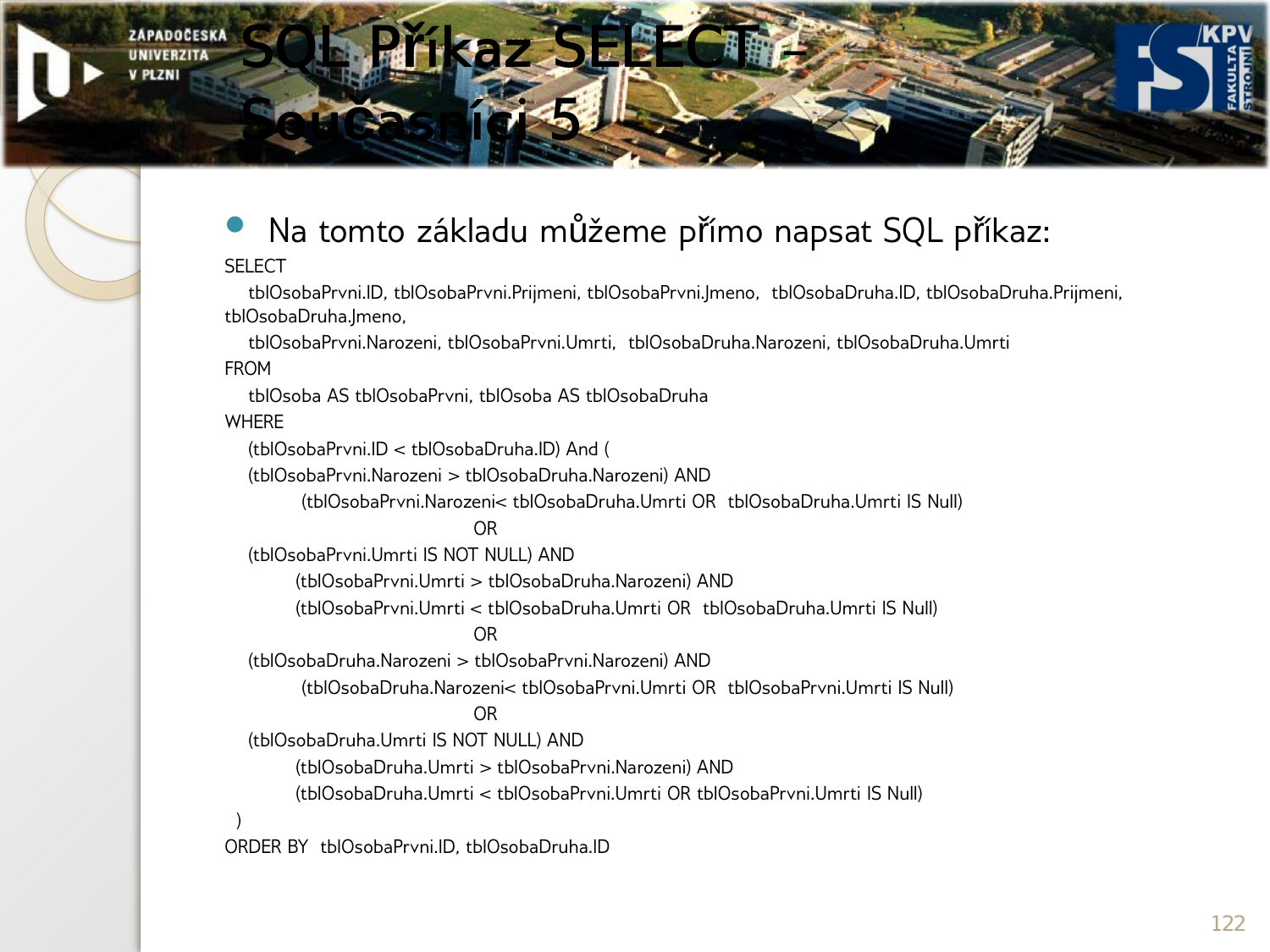

# SQL Příkaz SELECT – Současníci 5
Na tomto základu můžeme přímo napsat SQL příkaz:
SELECT
    tblOsobaPrvni.ID, tblOsobaPrvni.Prijmeni, tblOsobaPrvni.Jmeno,  tblOsobaDruha.ID, tblOsobaDruha.Prijmeni, tblOsobaDruha.Jmeno,
    tblOsobaPrvni.Narozeni, tblOsobaPrvni.Umrti,  tblOsobaDruha.Narozeni, tblOsobaDruha.Umrti
FROM
    tblOsoba AS tblOsobaPrvni, tblOsoba AS tblOsobaDruha
WHERE
    (tblOsobaPrvni.ID < tblOsobaDruha.ID) And (
    (tblOsobaPrvni.Narozeni > tblOsobaDruha.Narozeni) AND
             (tblOsobaPrvni.Narozeni< tblOsobaDruha.Umrti OR  tblOsobaDruha.Umrti IS Null)
                                          OR
    (tblOsobaPrvni.Umrti IS NOT NULL) AND
            (tblOsobaPrvni.Umrti > tblOsobaDruha.Narozeni) AND
            (tblOsobaPrvni.Umrti < tblOsobaDruha.Umrti OR  tblOsobaDruha.Umrti IS Null)
                                          OR
    (tblOsobaDruha.Narozeni > tblOsobaPrvni.Narozeni) AND
             (tblOsobaDruha.Narozeni< tblOsobaPrvni.Umrti OR  tblOsobaPrvni.Umrti IS Null)
                                          OR
    (tblOsobaDruha.Umrti IS NOT NULL) AND
            (tblOsobaDruha.Umrti > tblOsobaPrvni.Narozeni) AND
            (tblOsobaDruha.Umrti < tblOsobaPrvni.Umrti OR tblOsobaPrvni.Umrti IS Null)
  )
ORDER BY  tblOsobaPrvni.ID, tblOsobaDruha.ID

122